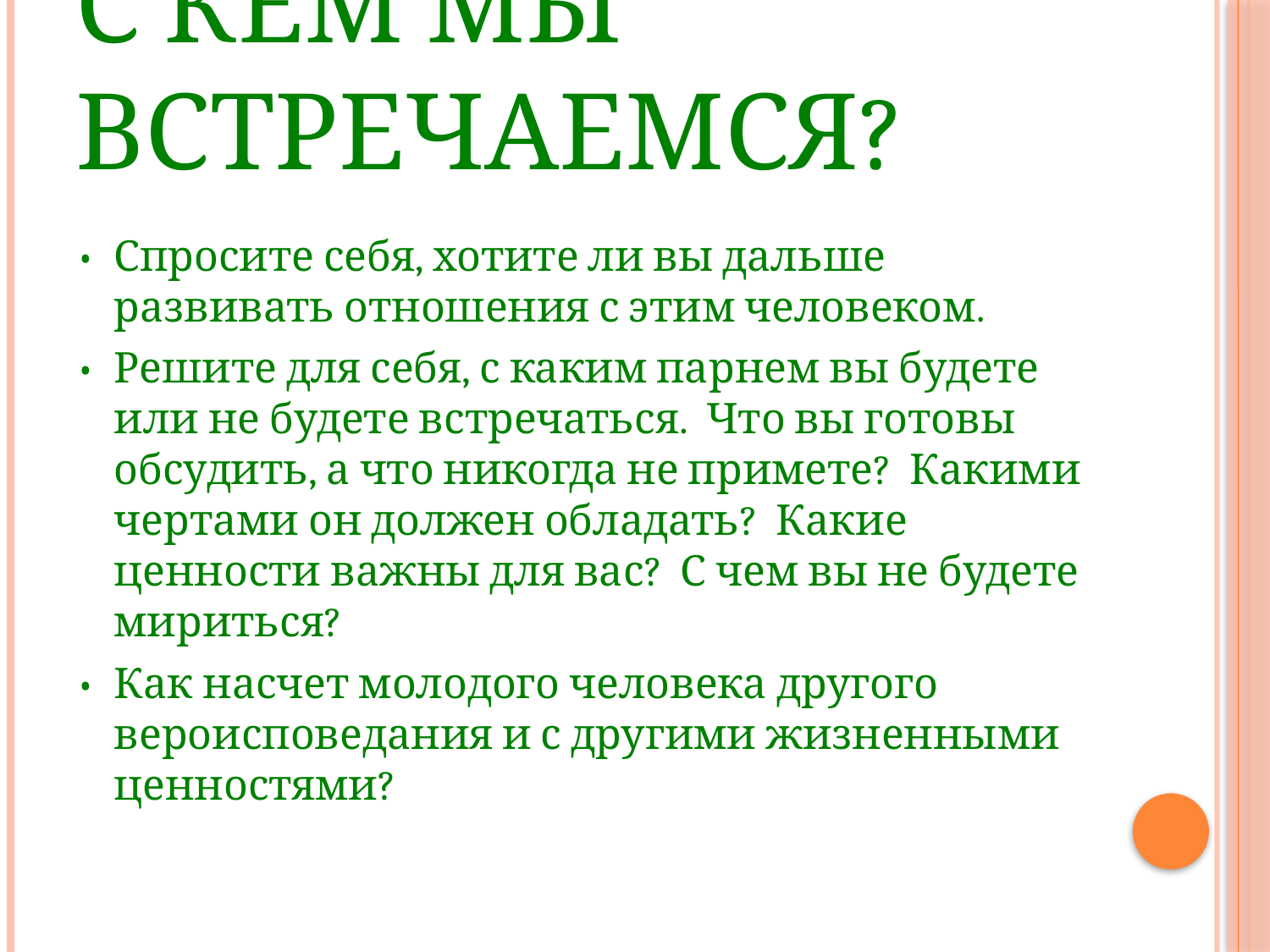

# С кем мы встречаемся?
•	Спросите себя, хотите ли вы дальше развивать отношения с этим человеком.
•	Решите для себя, с каким парнем вы будете или не будете встречаться.  Что вы готовы обсудить, а что никогда не примете?  Какими чертами он должен обладать?  Какие ценности важны для вас?  С чем вы не будете мириться?
•	Как насчет молодого человека другого вероисповедания и с другими жизненными ценностями?